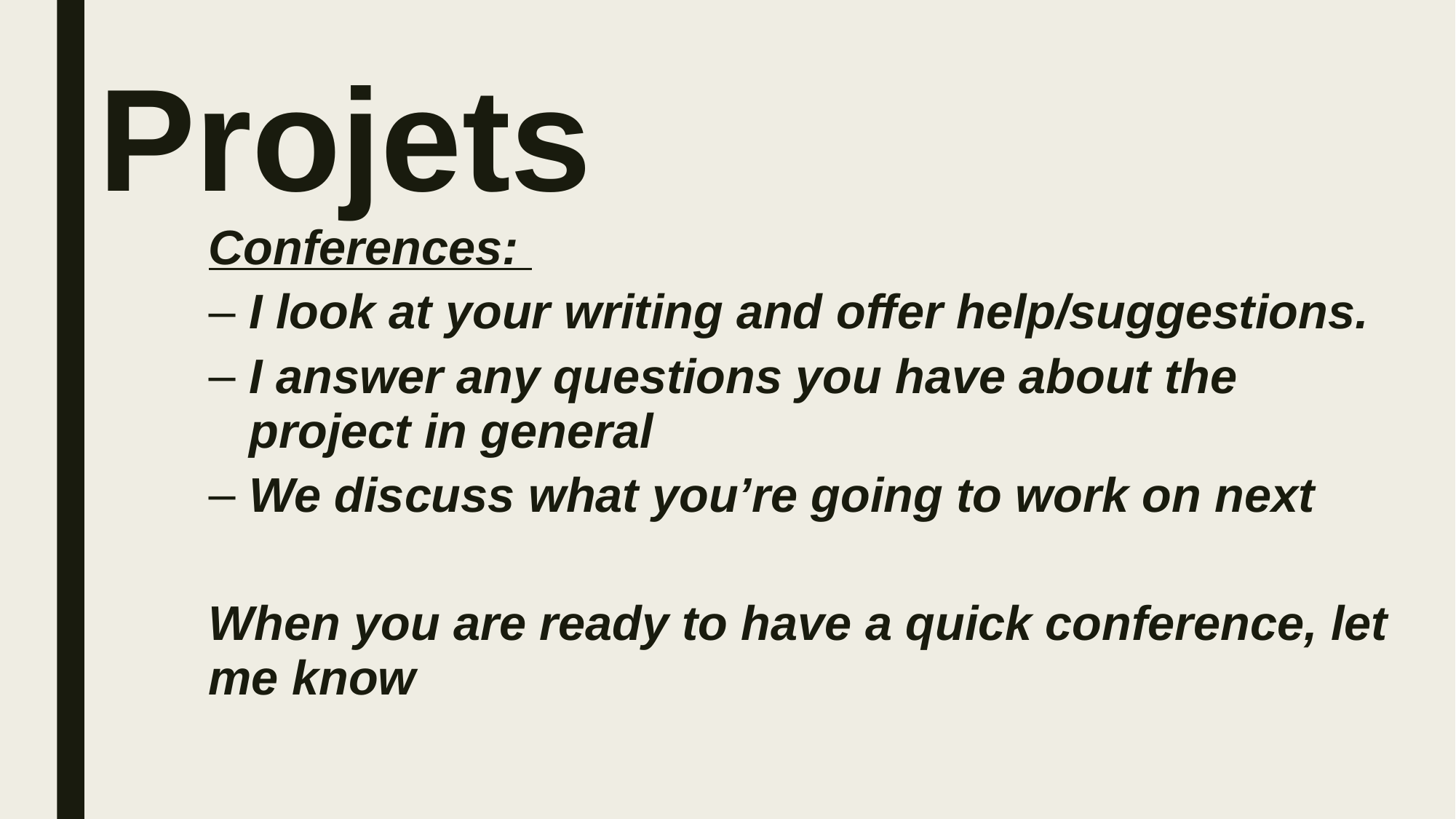

# Projets
Conferences:
I look at your writing and offer help/suggestions.
I answer any questions you have about the project in general
We discuss what you’re going to work on next

When you are ready to have a quick conference, let me know